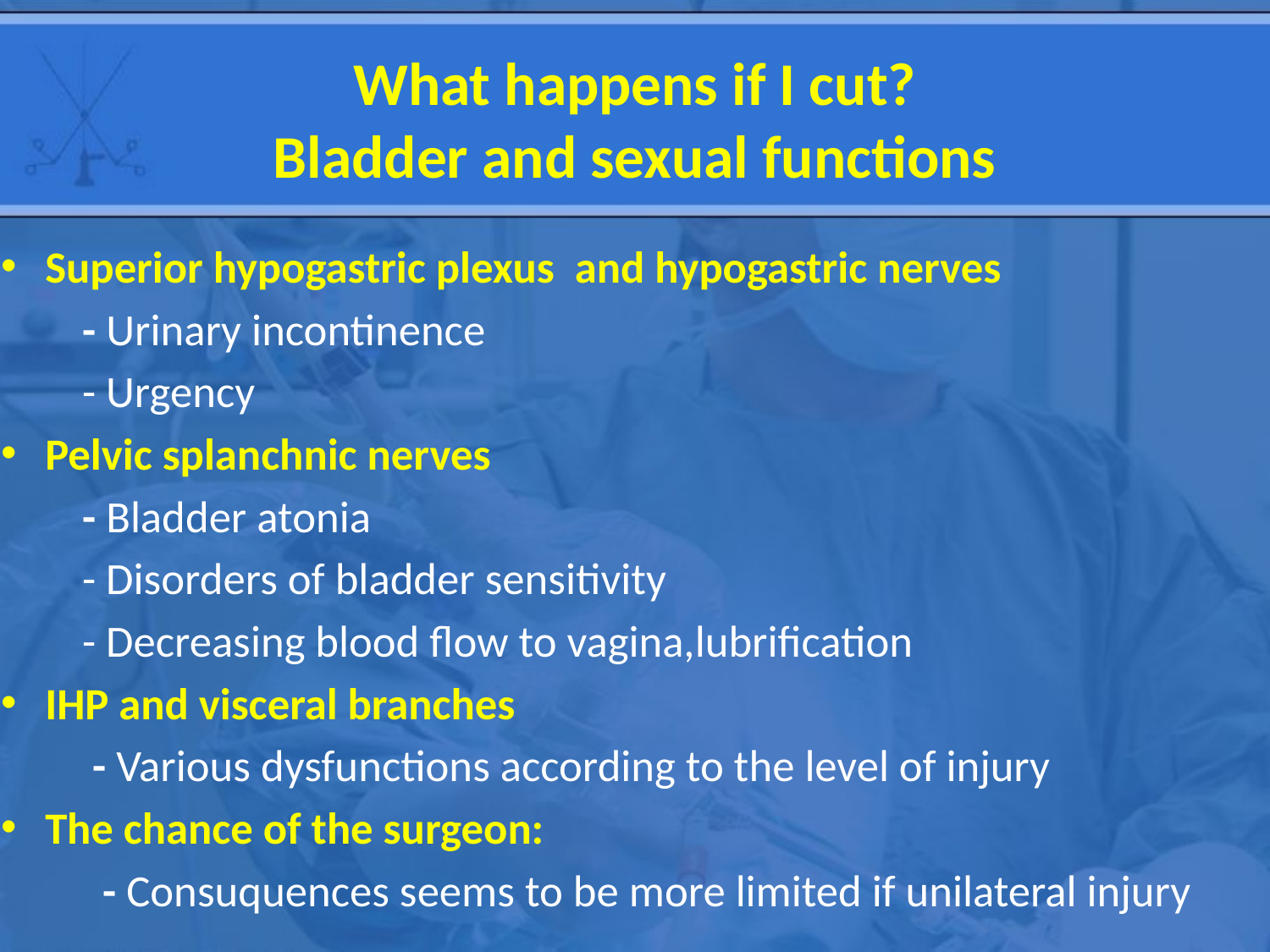

# What happens if I cut? Bladder and sexual functions
Superior hypogastric plexus  and hypogastric nerves
        - Urinary incontinence
        - Urgency
Pelvic splanchnic nerves
        - Bladder atonia
        - Disorders of bladder sensitivity
        - Decreasing blood flow to vagina,lubrification
IHP and visceral branches
         - Various dysfunctions according to the level of injury
The chance of the surgeon:
          - Consuquences seems to be more limited if unilateral injury